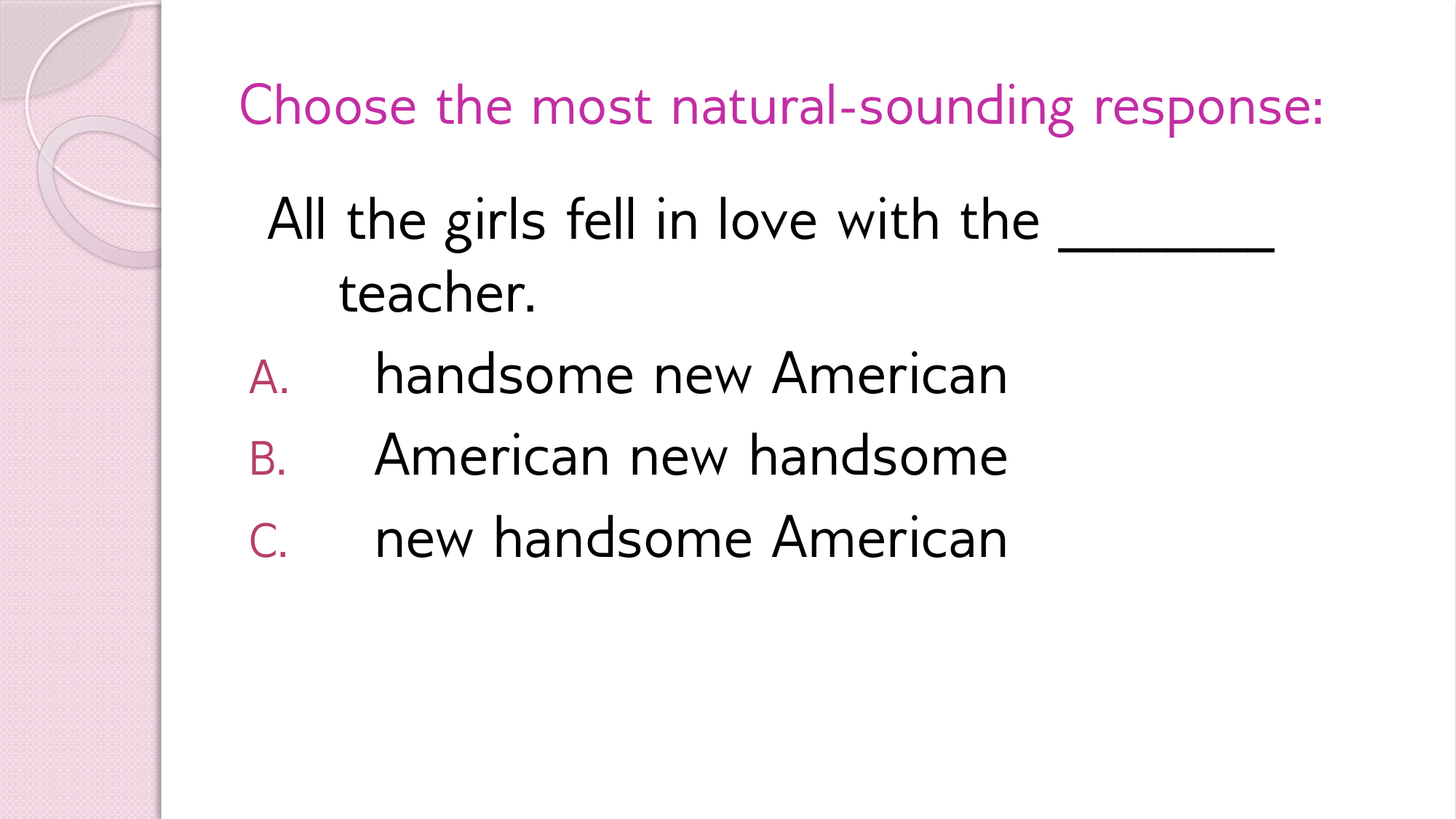

# Choose the most natural-sounding response:
 All the girls fell in love with the ________ teacher.
  handsome new American
  American new handsome
  new handsome American